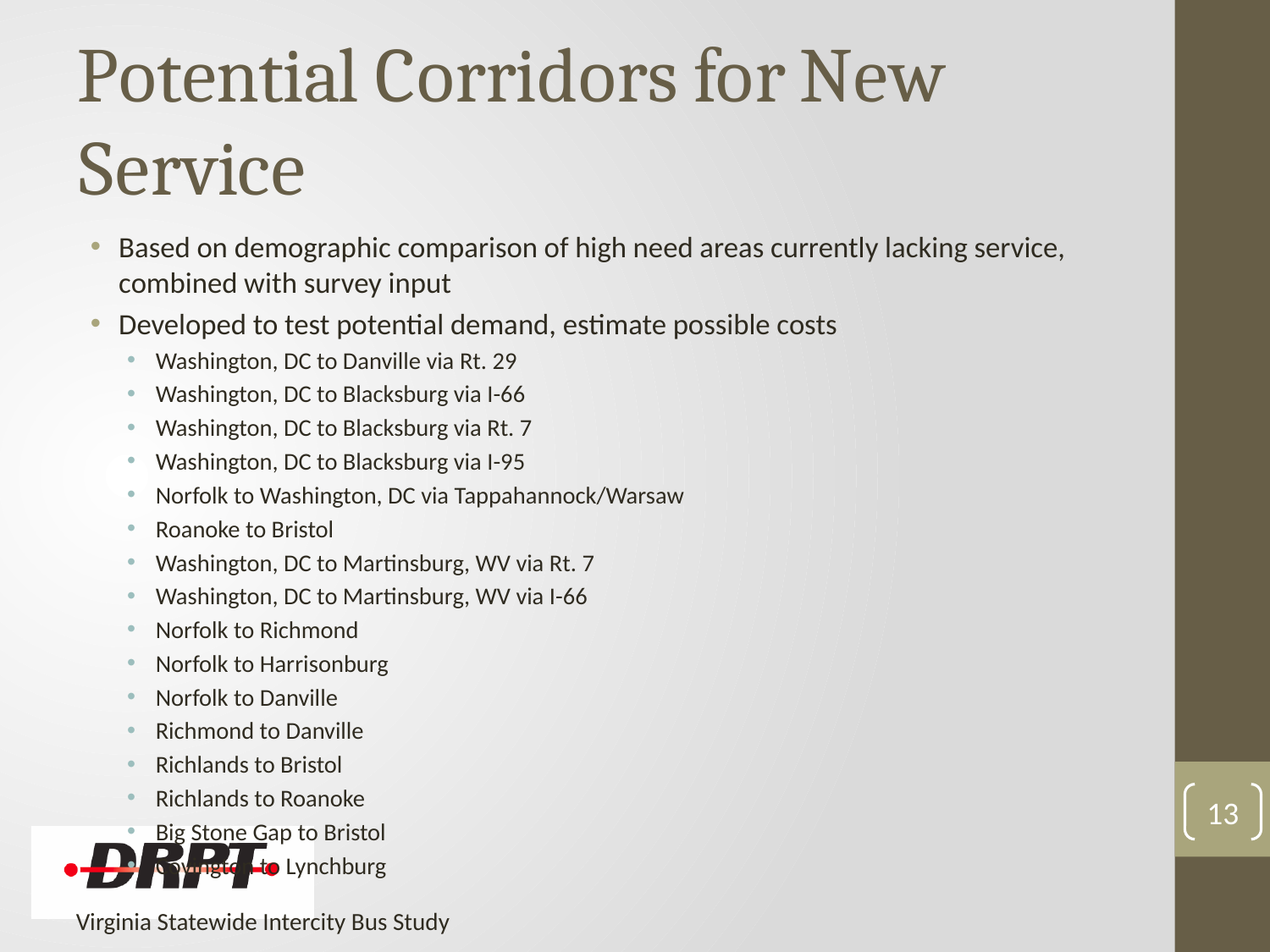

# Potential Corridors for New Service
Based on demographic comparison of high need areas currently lacking service, combined with survey input
Developed to test potential demand, estimate possible costs
Washington, DC to Danville via Rt. 29
Washington, DC to Blacksburg via I-66
Washington, DC to Blacksburg via Rt. 7
Washington, DC to Blacksburg via I-95
Norfolk to Washington, DC via Tappahannock/Warsaw
Roanoke to Bristol
Washington, DC to Martinsburg, WV via Rt. 7
Washington, DC to Martinsburg, WV via I-66
Norfolk to Richmond
Norfolk to Harrisonburg
Norfolk to Danville
Richmond to Danville
Richlands to Bristol
Richlands to Roanoke
Big Stone Gap to Bristol
Covington to Lynchburg

13